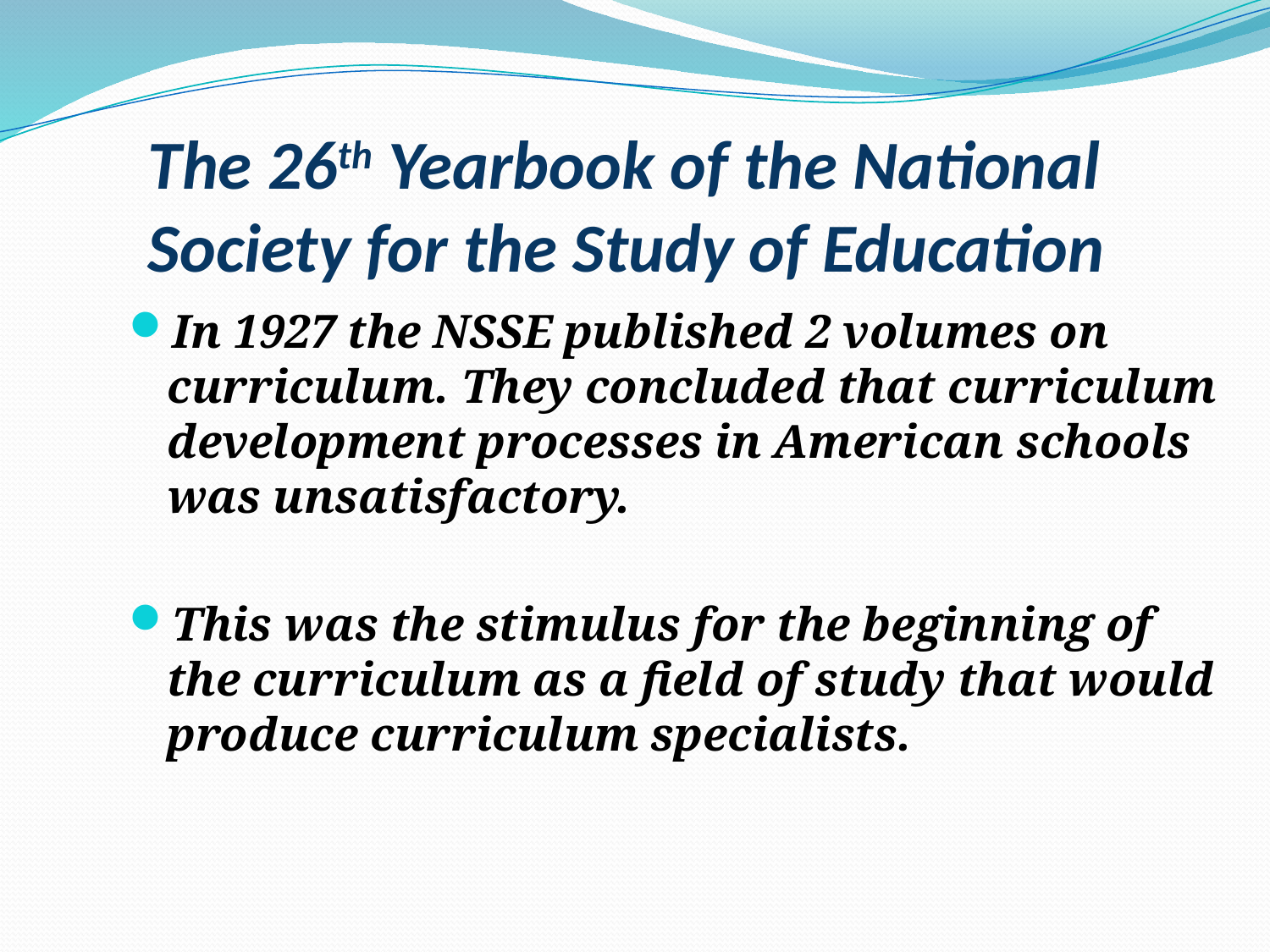

# The 26th Yearbook of the National Society for the Study of Education
In 1927 the NSSE published 2 volumes on curriculum. They concluded that curriculum development processes in American schools was unsatisfactory.

This was the stimulus for the beginning of the curriculum as a field of study that would produce curriculum specialists.